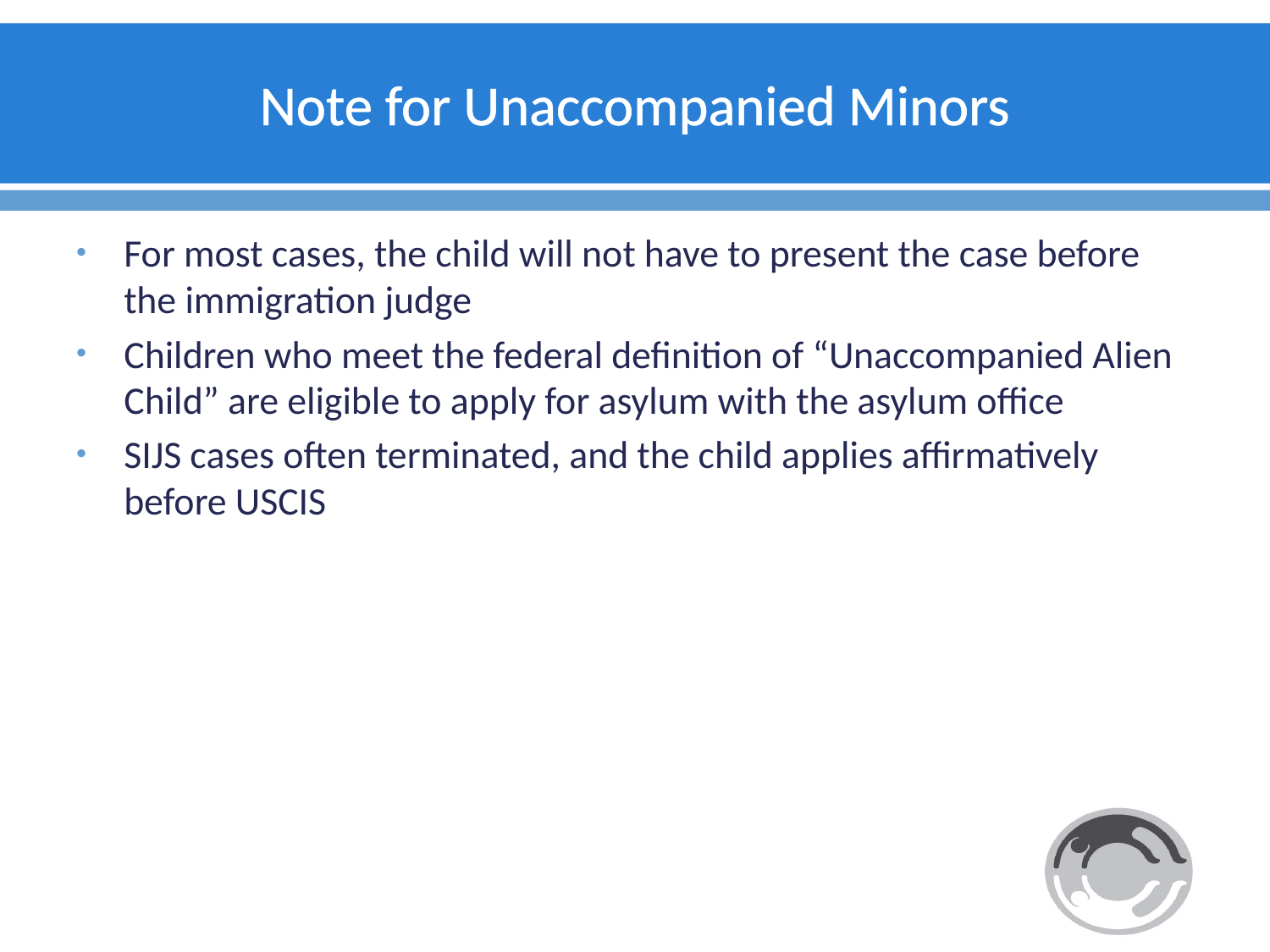

# Note for Unaccompanied Minors
For most cases, the child will not have to present the case before the immigration judge
Children who meet the federal definition of “Unaccompanied Alien Child” are eligible to apply for asylum with the asylum office
SIJS cases often terminated, and the child applies affirmatively before USCIS